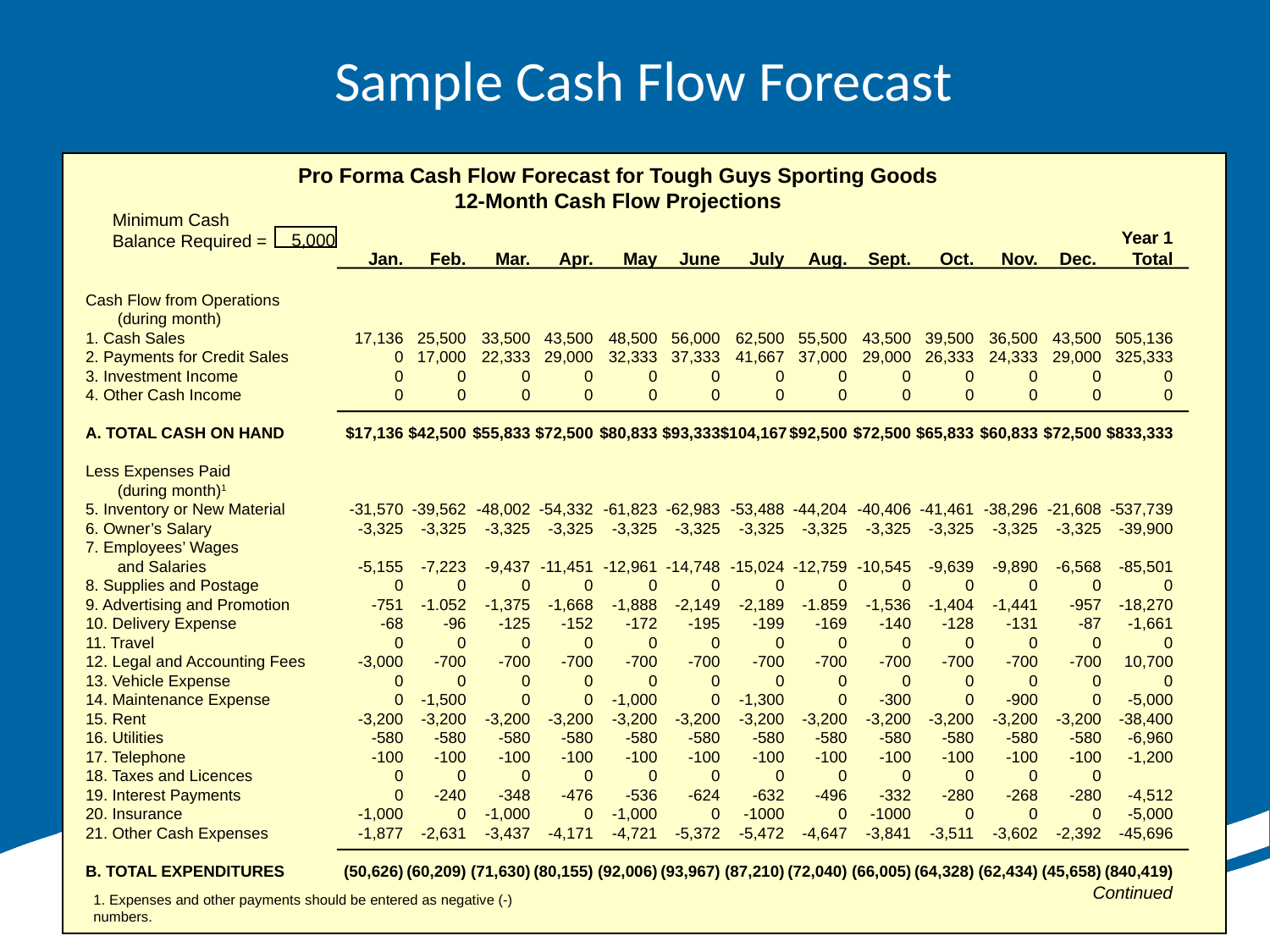

# Sample Cash Flow Forecast

Pro Forma Cash Flow Forecast for Tough Guys Sporting Goods
12-Month Cash Flow Projections
Minimum Cash
Balance Required =
														Year 1
		Jan.	Feb.	Mar.	Apr.	May	June	July	Aug.	Sept.	Oct.	Nov.	Dec. 	Total
Cash Flow from Operations
	(during month)
1. Cash Sales	17,136	25,500	33,500	43,500	48,500	56,000	62,500	55,500	43,500	39,500	36,500	43,500	505,136
2. Payments for Credit Sales	0	17,000	22,333	29,000	32,333	37,333	41,667	37,000	29,000	26,333	24,333	29,000	325,333
3. Investment Income	0	0	0	0	0	0	0	0	0	0	0	0	0
4. Other Cash Income	0	0	0	0	0	0	0	0	0	0	0	0	0

A. TOTAL CASH ON HAND	$17,136	$42,500	$55,833	$72,500	$80,833	$93,333	$104,167	$92,500	$72,500	$65,833	$60,833	$72,500	$833,333
Less Expenses Paid
	(during month)1
5. Inventory or New Material	-31,570	-39,562	-48,002	-54,332	-61,823	-62,983	-53,488	-44,204	-40,406	-41,461	-38,296	-21,608	-537,739
6. Owner’s Salary	-3,325	-3,325	-3,325	-3,325	-3,325	-3,325	-3,325	-3,325	-3,325	-3,325	-3,325	-3,325	-39,900
7. Employees’ Wages
	and Salaries	-5,155	-7,223	-9,437	-11,451	-12,961	-14,748	-15,024	-12,759	-10,545	-9,639	-9,890	-6,568	-85,501
8. Supplies and Postage	0	0	0	0	0	0	0	0	0	0	0	0	0
9. Advertising and Promotion	-751	-1.052	-1,375	-1,668	-1,888	-2,149	-2,189	-1.859	-1,536	-1,404	-1,441	-957	-18,270
10. Delivery Expense	-68	-96	-125	-152	-172	-195	-199	-169	-140	-128	-131	-87	-1,661
11. Travel	0	0	0	0	0	0	0	0	0	0	0	0	0
12. Legal and Accounting Fees	-3,000	-700	-700	-700	-700	-700	-700	-700	-700	-700	-700	-700	10,700
13. Vehicle Expense	0	0	0	0	0	0	0	0	0	0	0	0	0
14. Maintenance Expense	0	-1,500	0	0	-1,000	0	-1,300	0	-300	0	-900	0	-5,000
15. Rent	-3,200	-3,200	-3,200	-3,200	-3,200	-3,200	-3,200	-3,200	-3,200	-3,200	-3,200	-3,200	-38,400
16. Utilities	-580	-580	-580	-580	-580	-580	-580	-580	-580	-580	-580	-580	-6,960
17. Telephone	-100	-100	-100	-100	-100	-100	-100	-100	-100	-100	-100	-100	-1,200
18. Taxes and Licences	0	0	0	0	0	0	0	0	0	0	0	0
19. Interest Payments	0	-240	-348	-476	-536	-624	-632	-496	-332	-280	-268	-280	-4,512
20. Insurance	-1,000	0	-1,000	0	-1,000	0	-1000	0	-1000	0	0	0	-5,000
21. Other Cash Expenses	-1,877	-2,631	-3,437	-4,171	-4,721	-5,372	-5,472	-4,647	-3,841	-3,511	-3,602	-2,392	-45,696

B. TOTAL EXPENDITURES	(50,626)	(60,209)	(71,630)	(80,155)	(92,006)	(93,967)	(87,210)	(72,040)	(66,005)	(64,328)	(62,434)	(45,658)	(840,419)

5,000

Continued
1. Expenses and other payments should be entered as negative (-) numbers.